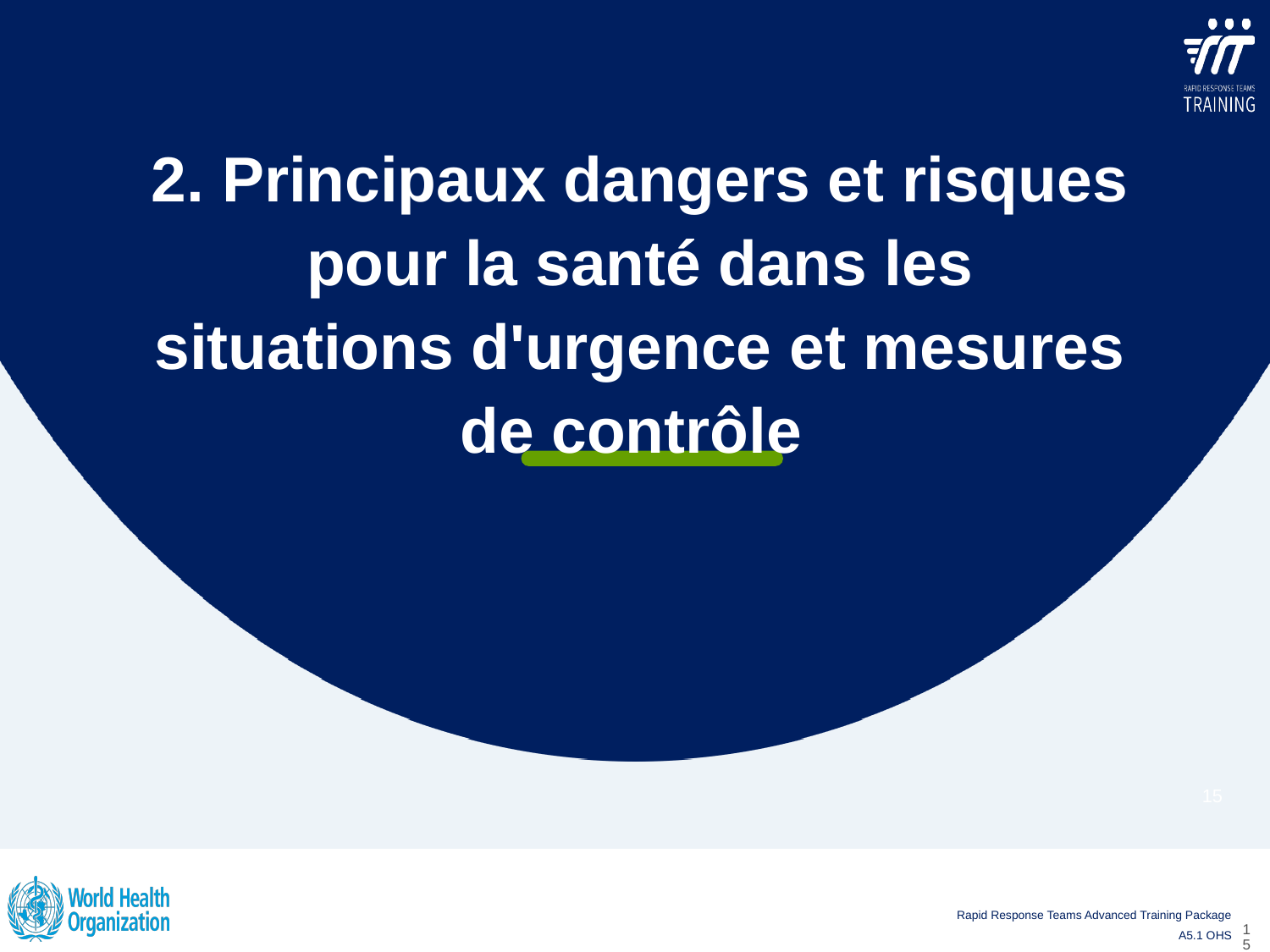

2. Principaux dangers et risques pour la santé dans les situations d'urgence et mesures de contrôle
15